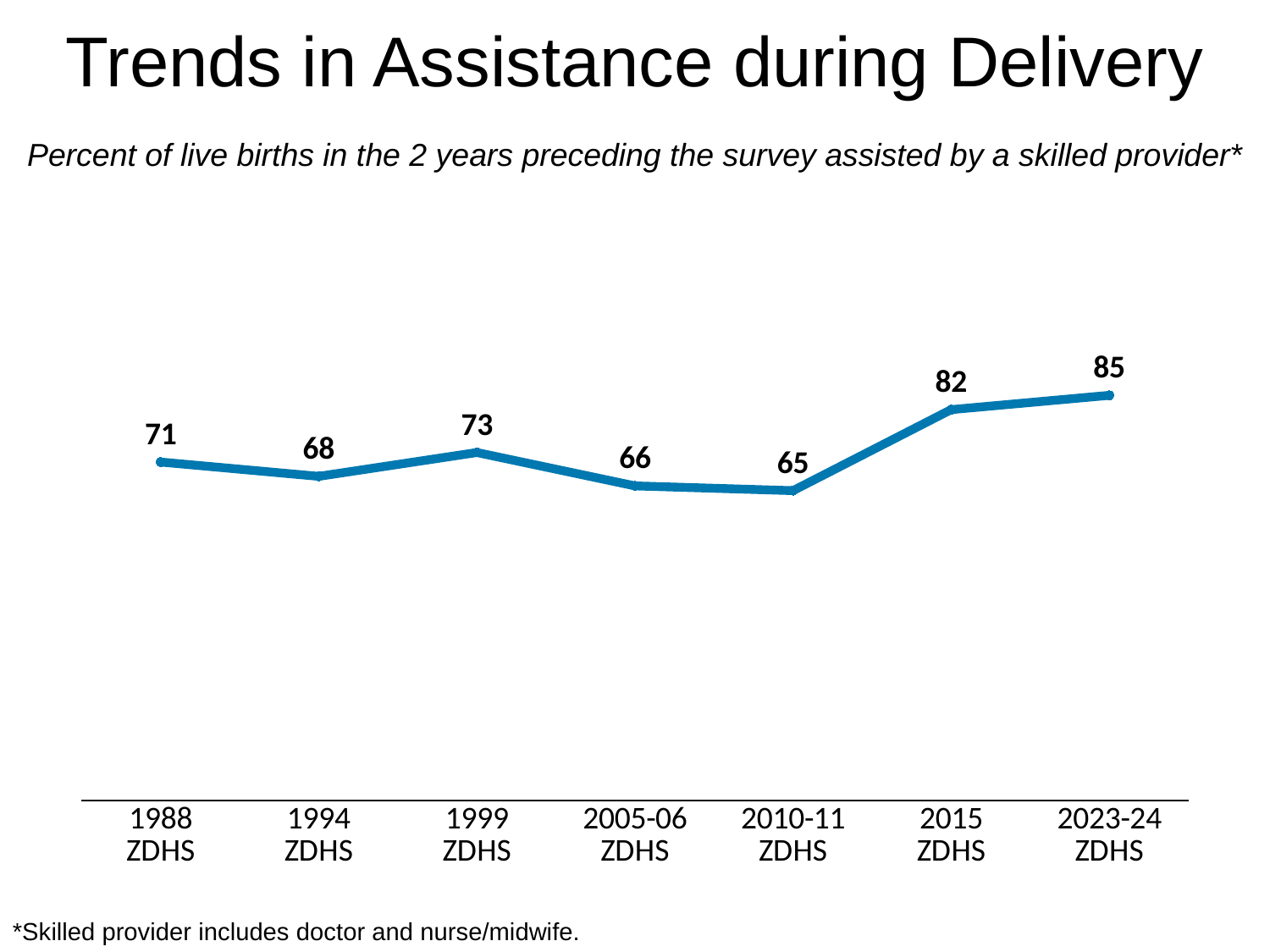

# Trends in Assistance during Delivery
Percent of live births in the 2 years preceding the survey assisted by a skilled provider*

### Chart

| Category | Series 1 |
|---|---|
| 1988
ZDHS | 71.0 |
| 1994
ZDHS | 68.0 |
| 1999
ZDHS | 73.0 |
| 2005-06
ZDHS | 66.0 |
| 2010-11
ZDHS | 65.0 |
| 2015
ZDHS | 82.0 |
| 2023-24
ZDHS | 85.0 |
*Skilled provider includes doctor and nurse/midwife.